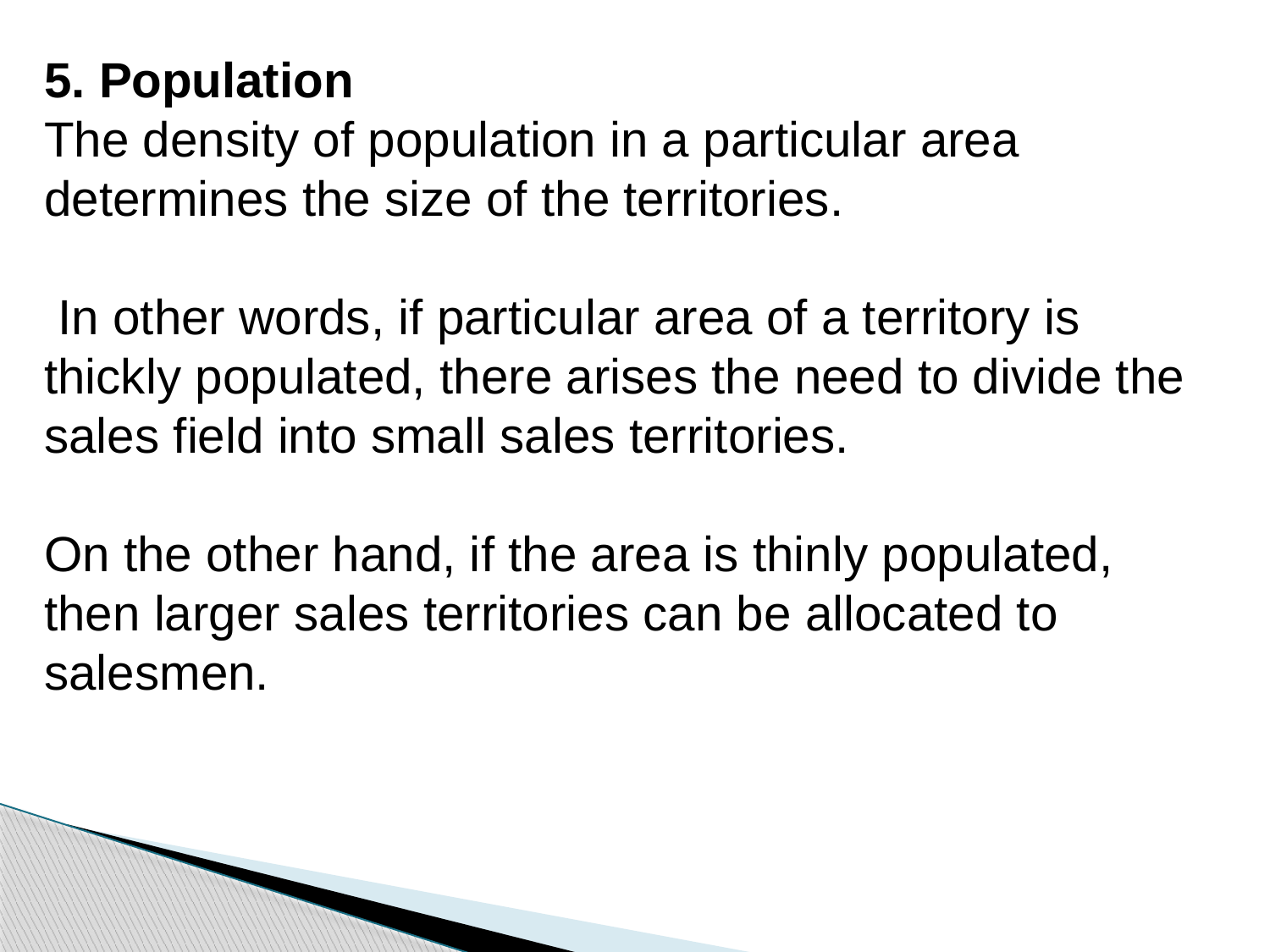

5. Population
The density of population in a particular area determines the size of the territories.

 In other words, if particular area of a territory is thickly populated, there arises the need to divide the sales field into small sales territories.

On the other hand, if the area is thinly populated, then larger sales territories can be allocated to salesmen.